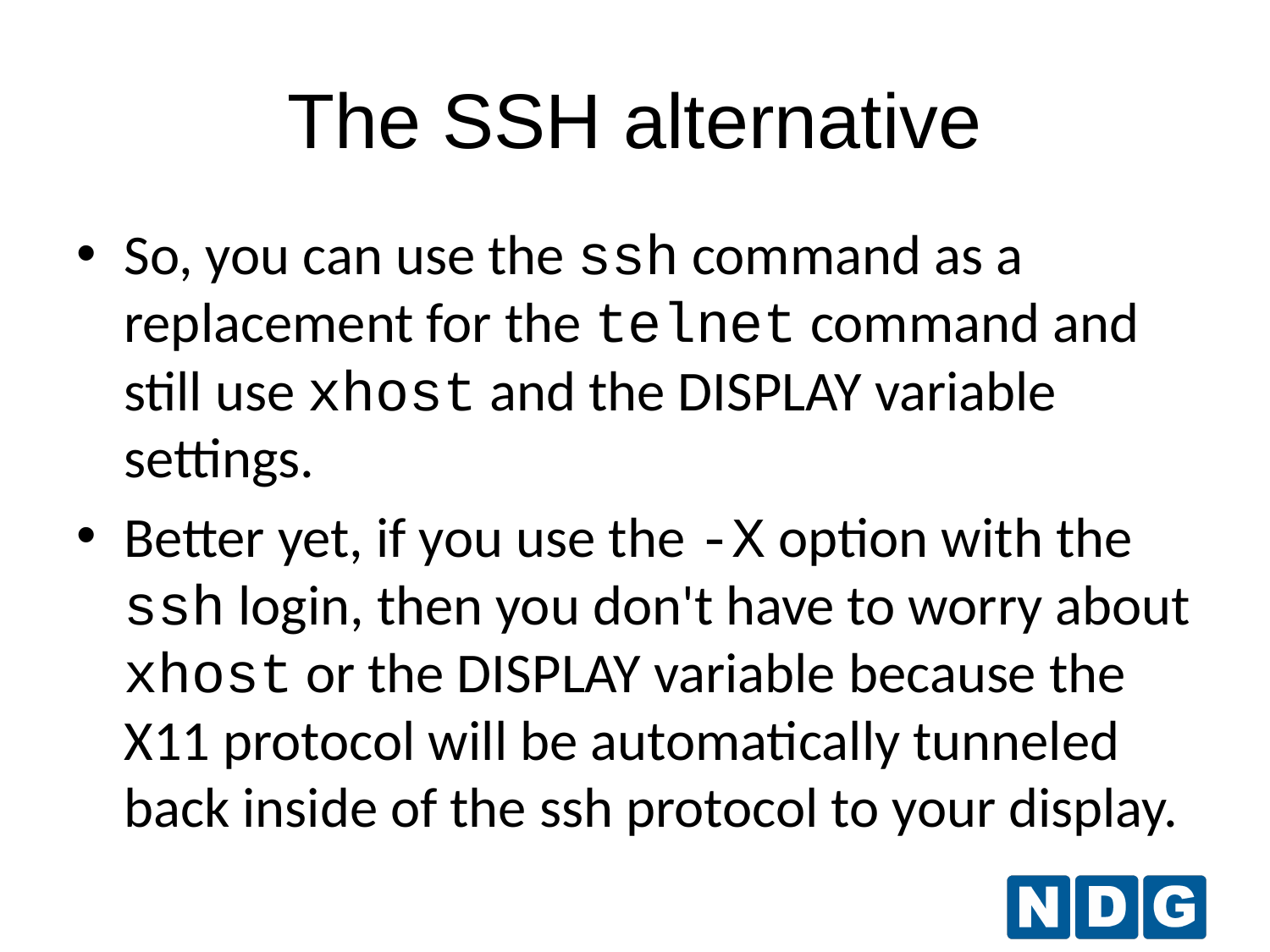

# The SSH alternative
So, you can use the ssh command as a replacement for the telnet command and still use xhost and the DISPLAY variable settings.
Better yet, if you use the -X option with the ssh login, then you don't have to worry about xhost or the DISPLAY variable because the X11 protocol will be automatically tunneled back inside of the ssh protocol to your display.